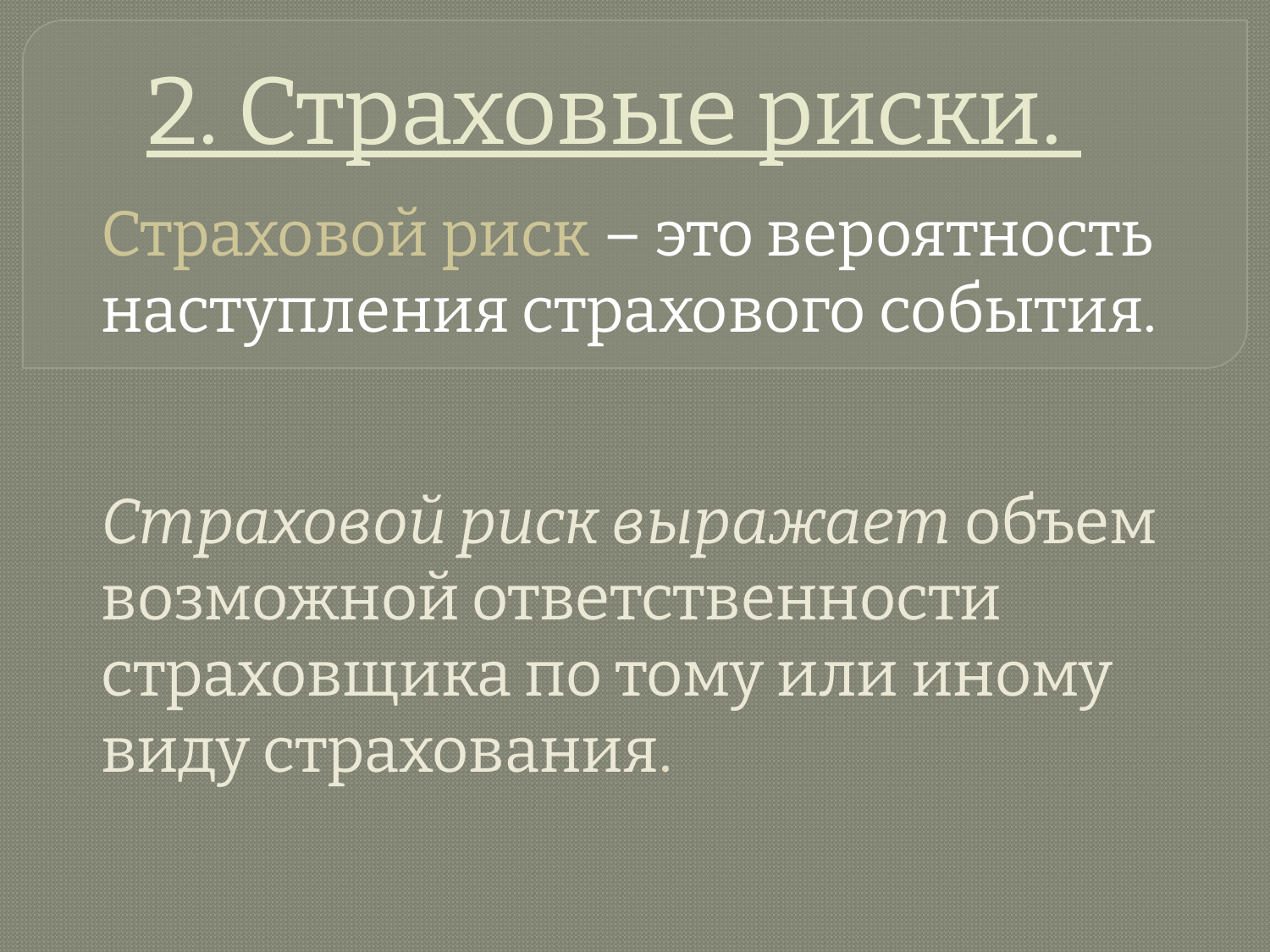

# 2. Страховые риски.
Страховой риск – это вероятность наступления страхового события.

Страховой риск выражает объем возможной ответственности страховщика по тому или иному виду страхования.